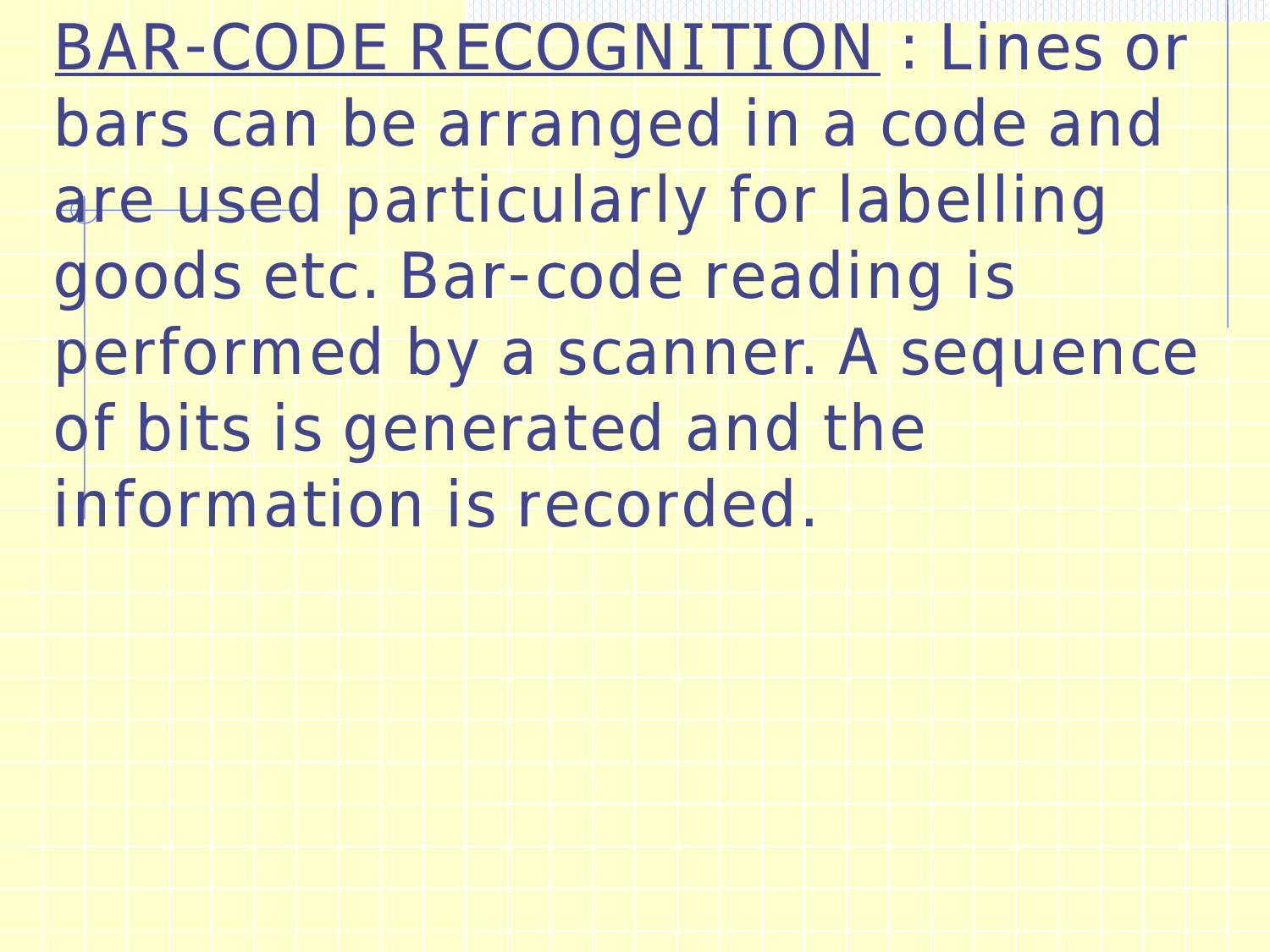

BAR-CODE RECOGNITION : Lines or bars can be arranged in a code and are used particularly for labelling goods etc. Bar-code reading is performed by a scanner. A sequence of bits is generated and the information is recorded.